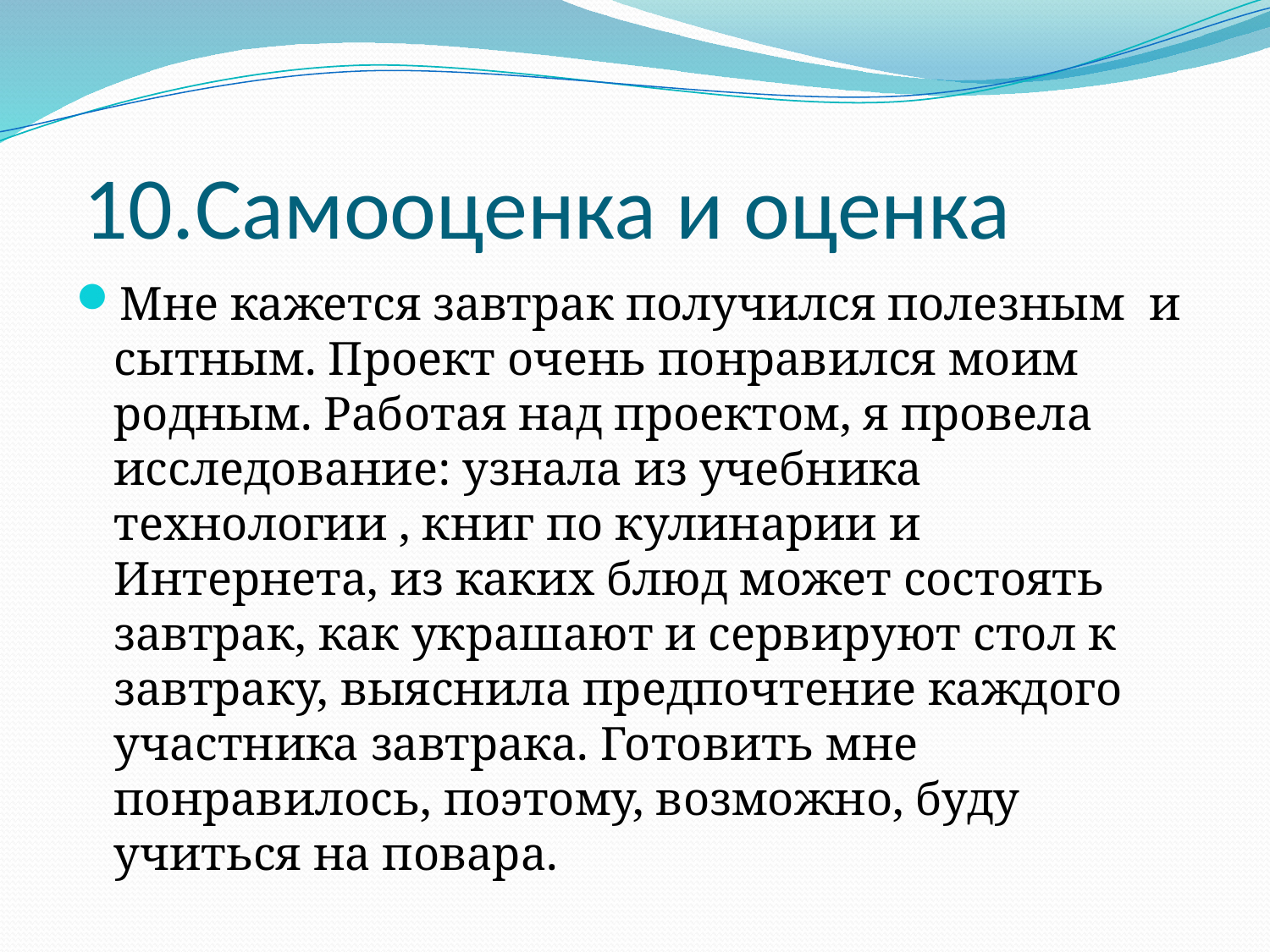

# 10.Самооценка и оценка
Мне кажется завтрак получился полезным  и сытным. Проект очень понравился моим родным. Работая над проектом, я провела  исследование: узнала из учебника технологии , книг по кулинарии и Интернета, из каких блюд может состоять завтрак, как украшают и сервируют стол к завтраку, выяснила предпочтение каждого участника завтрака. Готовить мне понравилось, поэтому, возможно, буду учиться на повара.